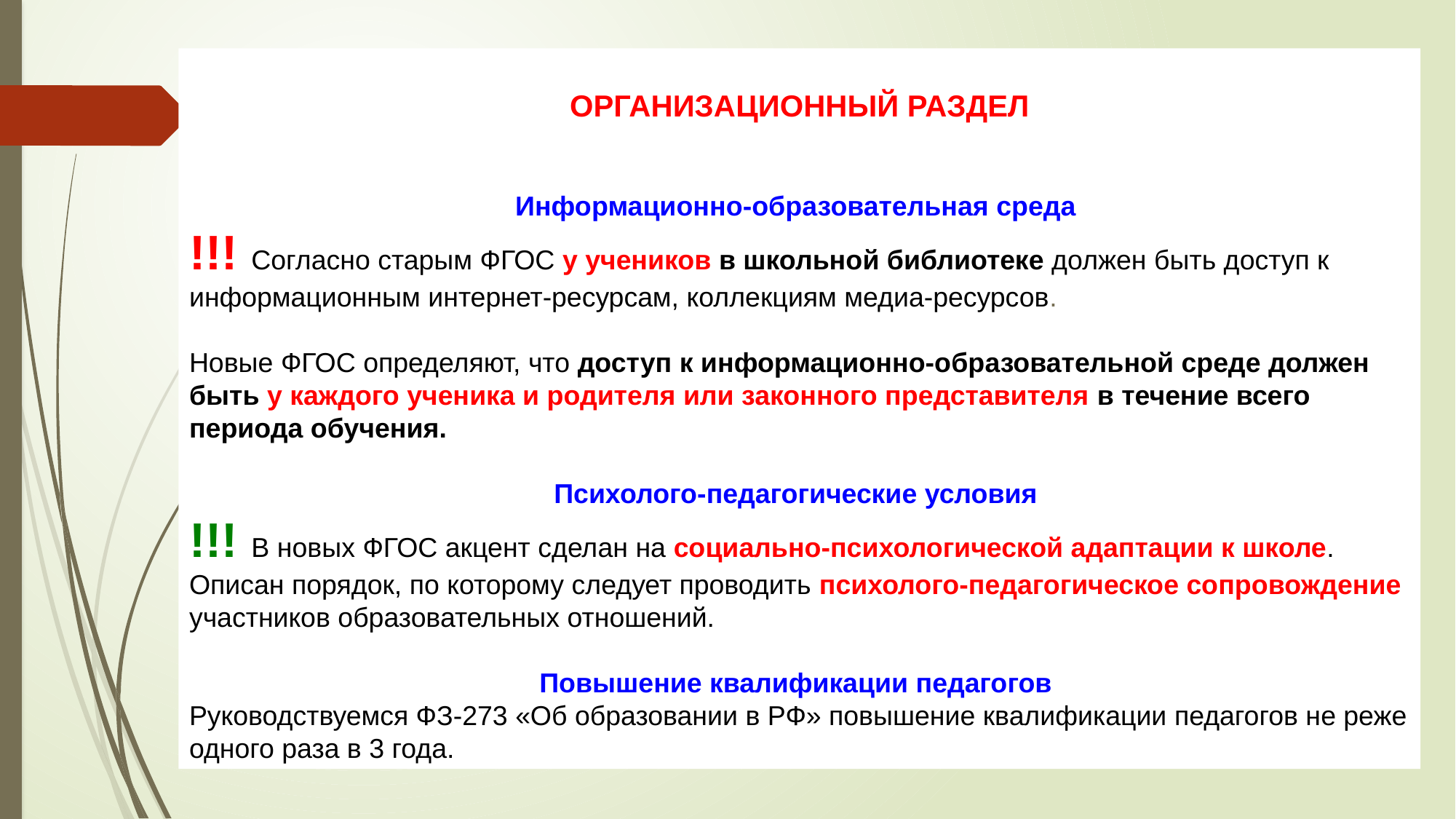

ОРГАНИЗАЦИОННЫЙ РАЗДЕЛ

Информационно-образовательная среда
!!! Согласно старым ФГОС у учеников в школьной библиотеке должен быть доступ к информационным интернет-ресурсам, коллекциям медиа-ресурсов.

Новые ФГОС определяют, что доступ к информационно-образовательной среде должен быть у каждого ученика и родителя или законного представителя в течение всего периода обучения.

Психолого-педагогические условия
!!! В новых ФГОС акцент сделан на социально-психологической адаптации к школе. Описан порядок, по которому следует проводить психолого-педагогическое сопровождение участников образовательных отношений.

Повышение квалификации педагогов
Руководствуемся ФЗ-273 «Об образовании в РФ» повышение квалификации педагогов не реже одного раза в 3 года.